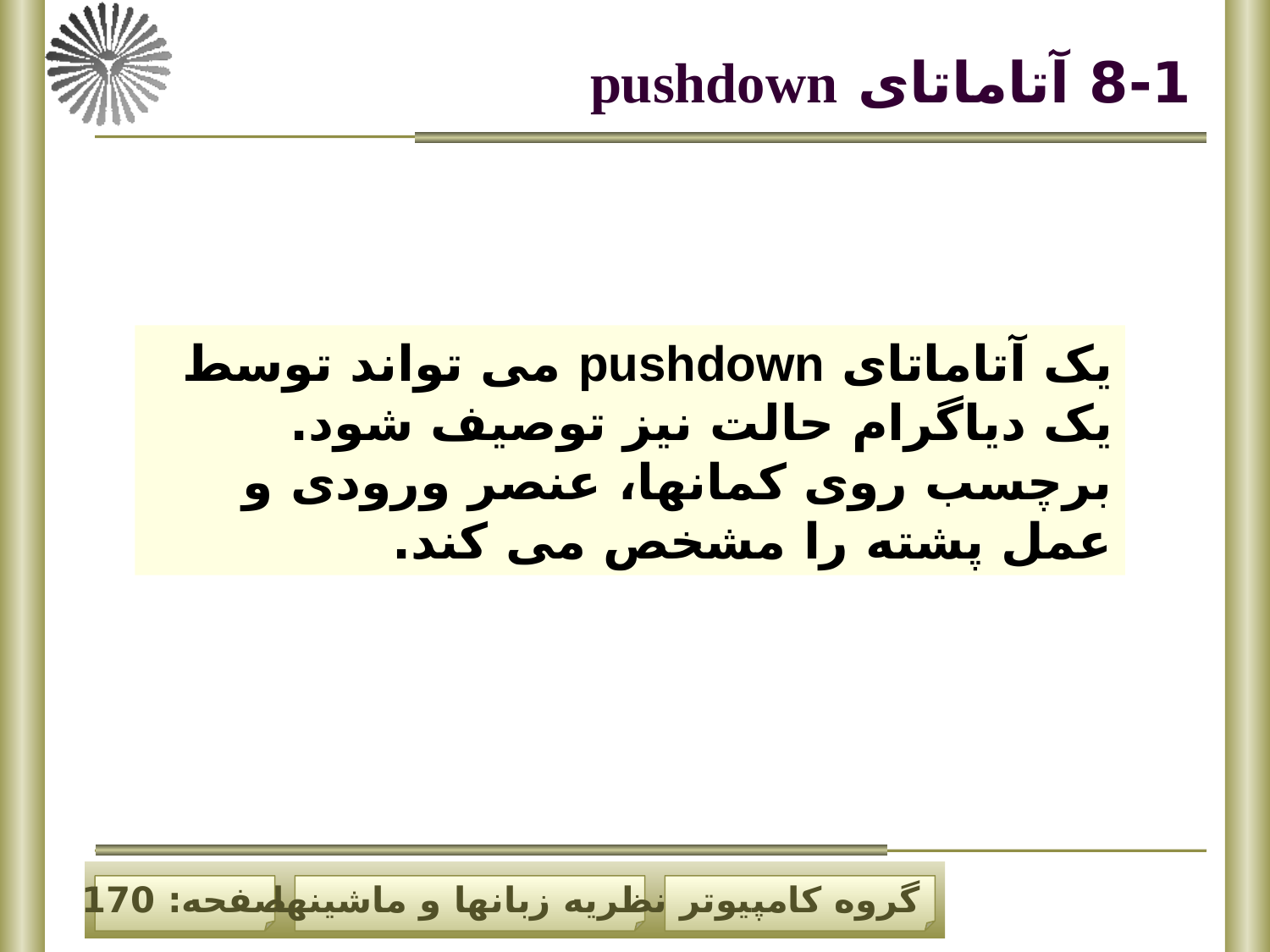

# 8-1 آتاماتای pushdown
یک آتاماتای pushdown می تواند توسط یک دیاگرام حالت نیز توصیف شود. برچسب روی کمانها، عنصر ورودی و عمل پشته را مشخص می کند.